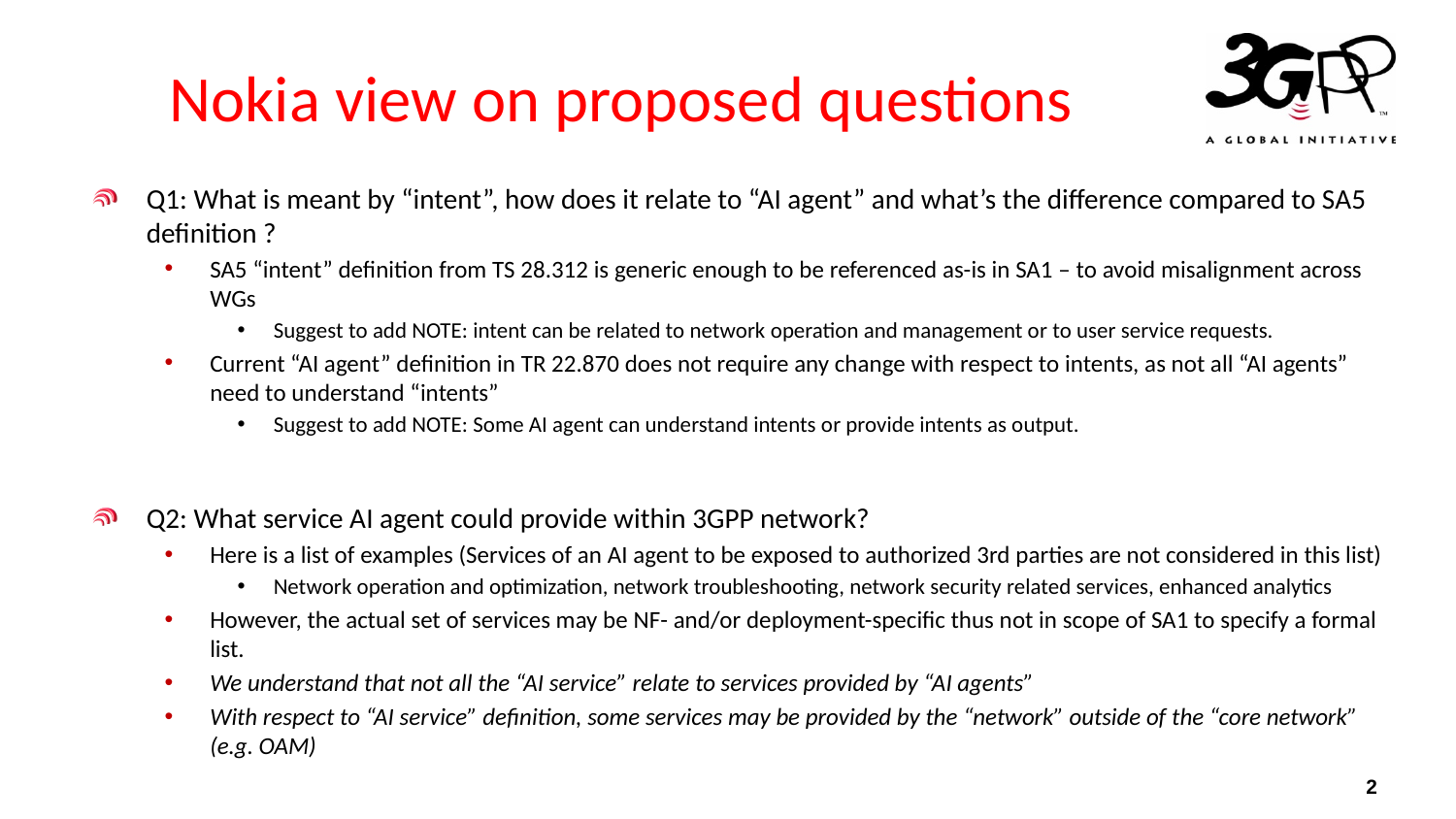

# Nokia view on proposed questions
Q1: What is meant by “intent”, how does it relate to “AI agent” and what’s the difference compared to SA5 definition ?
SA5 “intent” definition from TS 28.312 is generic enough to be referenced as-is in SA1 – to avoid misalignment across WGs
Suggest to add NOTE: intent can be related to network operation and management or to user service requests.
Current “AI agent” definition in TR 22.870 does not require any change with respect to intents, as not all “AI agents” need to understand “intents”
Suggest to add NOTE: Some AI agent can understand intents or provide intents as output.

Q2: What service AI agent could provide within 3GPP network?
Here is a list of examples (Services of an AI agent to be exposed to authorized 3rd parties are not considered in this list)
Network operation and optimization, network troubleshooting, network security related services, enhanced analytics
However, the actual set of services may be NF- and/or deployment-specific thus not in scope of SA1 to specify a formal list.
We understand that not all the “AI service” relate to services provided by “AI agents”
With respect to “AI service” definition, some services may be provided by the “network” outside of the “core network” (e.g. OAM)